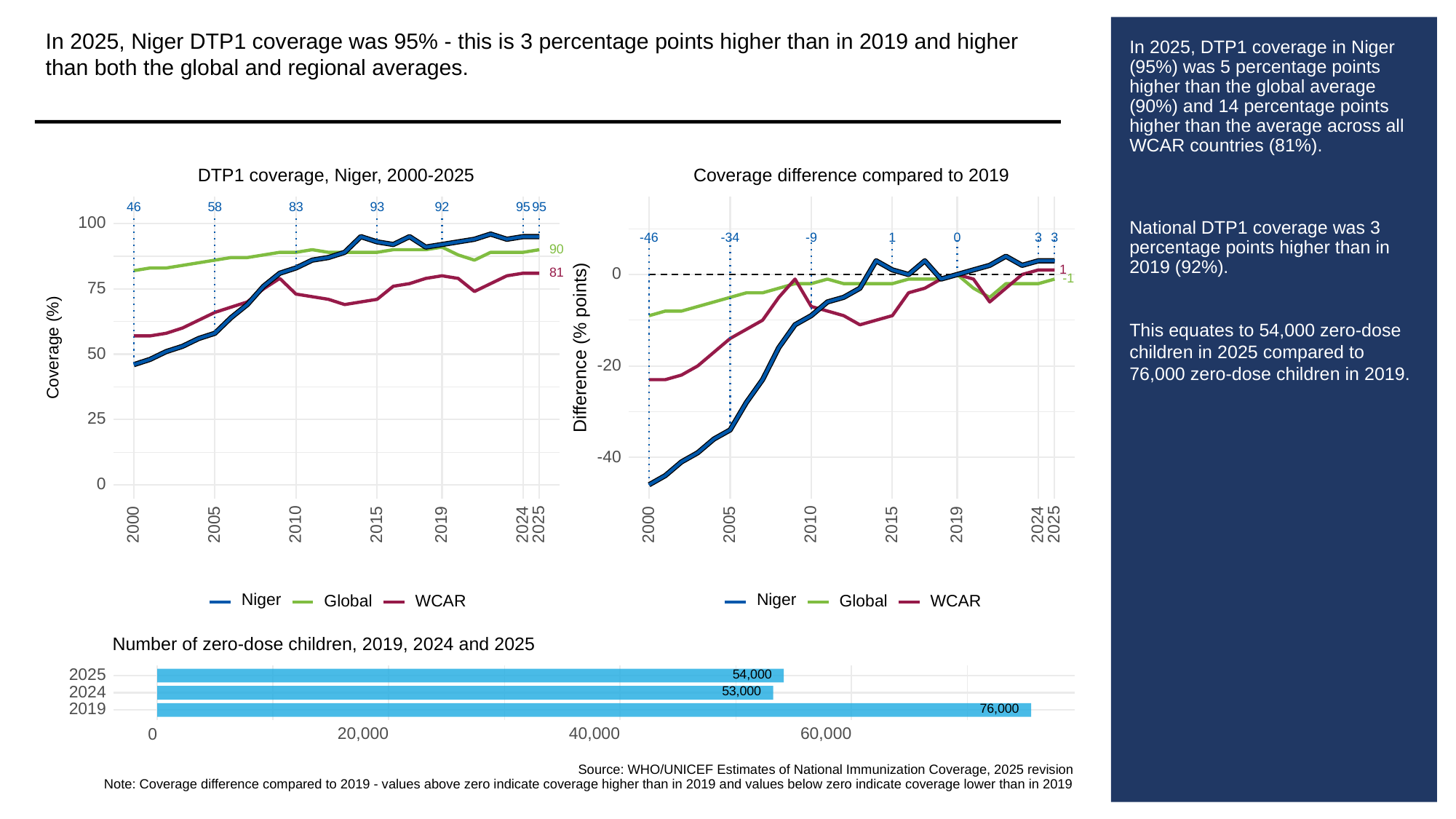

In 2025, Niger DTP1 coverage was 95% - this is 3 percentage points higher than in 2019 and higher than both the global and regional averages.
# In 2025, DTP1 coverage in Niger (95%) was 5 percentage points higher than the global average (90%) and 14 percentage points higher than the average across all WCAR countries (81%).

National DTP1 coverage was 3 percentage points higher than in 2019 (92%).

This equates to 54,000 zero-dose children in 2025 compared to 76,000 zero-dose children in 2019.

Coverage difference compared to 2019
DTP1 coverage, Niger, 2000-2025

83
93
46
58
92
95
95
100

-34
3
3
-46
-9
0
1

90

1
0
81

-1

75

Difference (% points)
Coverage (%)
50

-20

25

-40

0

2000
2005
2010
2015
2019
2024
2025
2000
2005
2010
2015
2019
2024
2025
Niger
Niger
Global
WCAR
Global
WCAR

Number of zero-dose children, 2019, 2024 and 2025

54,000
2025

53,000
2024

76,000
2019

20,000
40,000
60,000
0
Source: WHO/UNICEF Estimates of National Immunization Coverage, 2025 revision
Note: Coverage difference compared to 2019 - values above zero indicate coverage higher than in 2019 and values below zero indicate coverage lower than in 2019